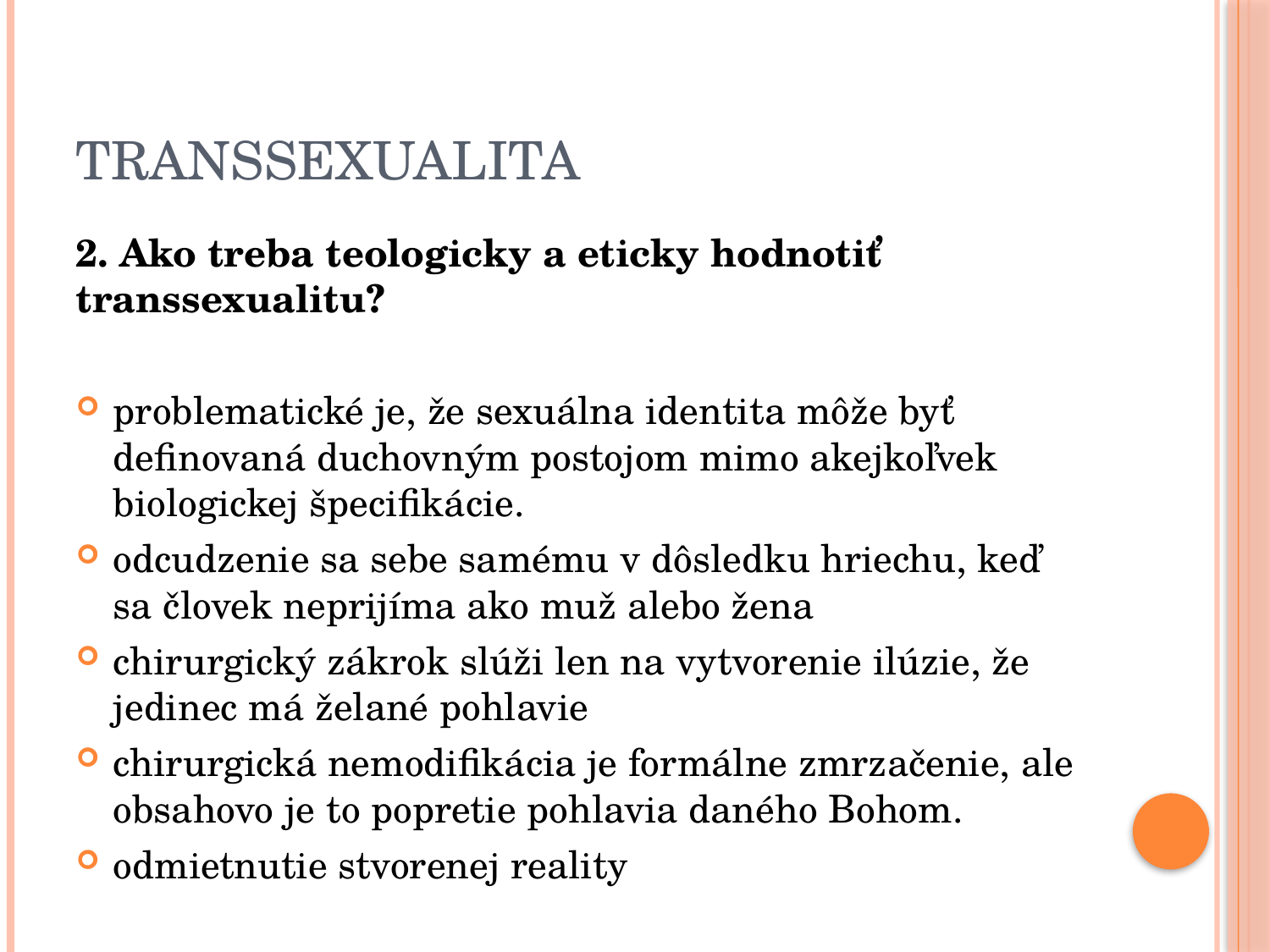

# Transsexualita
2. Ako treba teologicky a eticky hodnotiť transsexualitu?

problematické je, že sexuálna identita môže byť definovaná duchovným postojom mimo akejkoľvek biologickej špecifikácie.
odcudzenie sa sebe samému v dôsledku hriechu, keď sa človek neprijíma ako muž alebo žena
chirurgický zákrok slúži len na vytvorenie ilúzie, že jedinec má želané pohlavie
chirurgická nemodifikácia je formálne zmrzačenie, ale obsahovo je to popretie pohlavia daného Bohom.
odmietnutie stvorenej reality